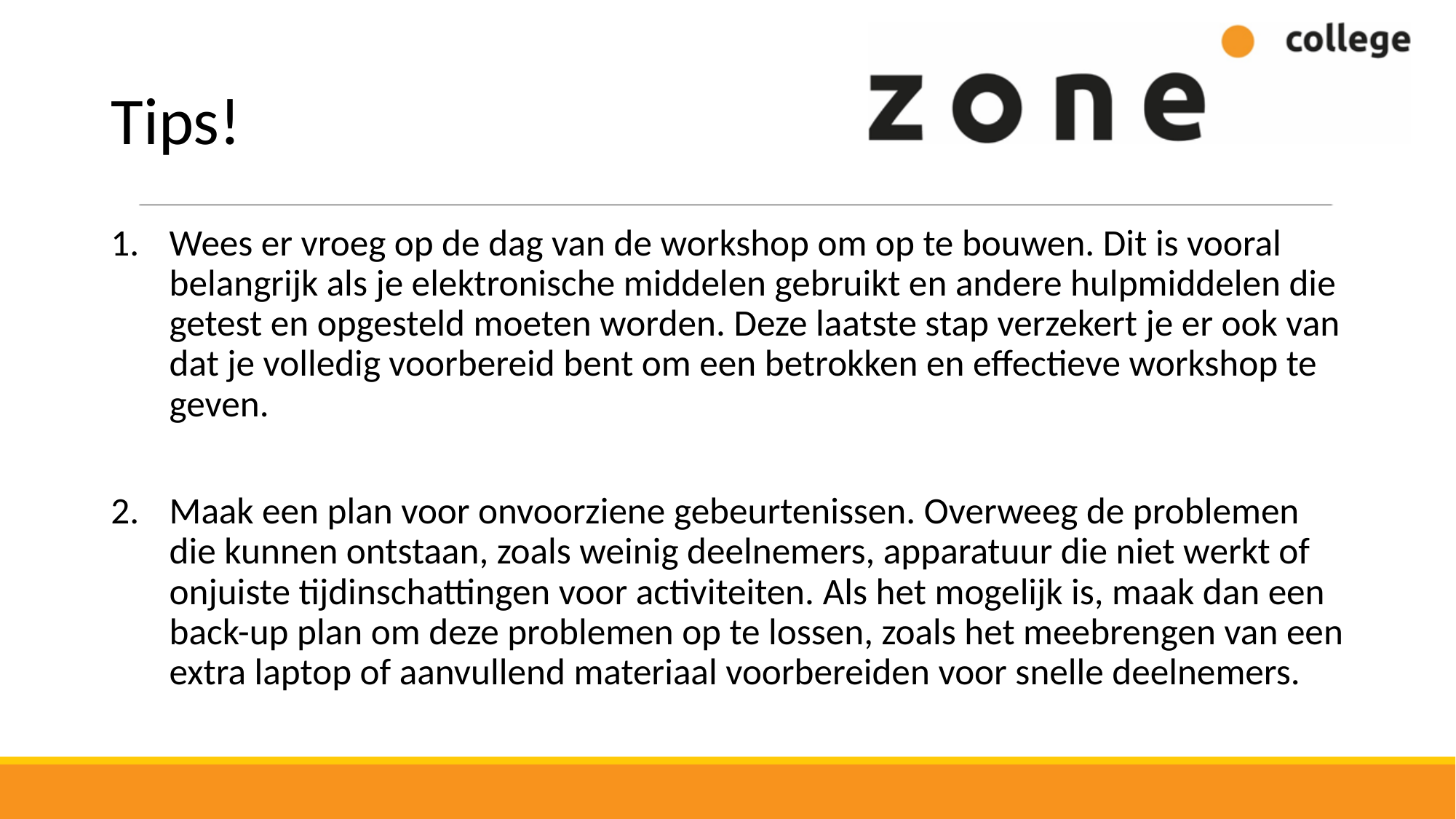

# Tips!
Wees er vroeg op de dag van de workshop om op te bouwen. Dit is vooral belangrijk als je elektronische middelen gebruikt en andere hulpmiddelen die getest en opgesteld moeten worden. Deze laatste stap verzekert je er ook van dat je volledig voorbereid bent om een betrokken en effectieve workshop te geven.

Maak een plan voor onvoorziene gebeurtenissen. Overweeg de problemen die kunnen ontstaan, zoals weinig deelnemers, apparatuur die niet werkt of onjuiste tijdinschattingen voor activiteiten. Als het mogelijk is, maak dan een back-up plan om deze problemen op te lossen, zoals het meebrengen van een extra laptop of aanvullend materiaal voorbereiden voor snelle deelnemers.